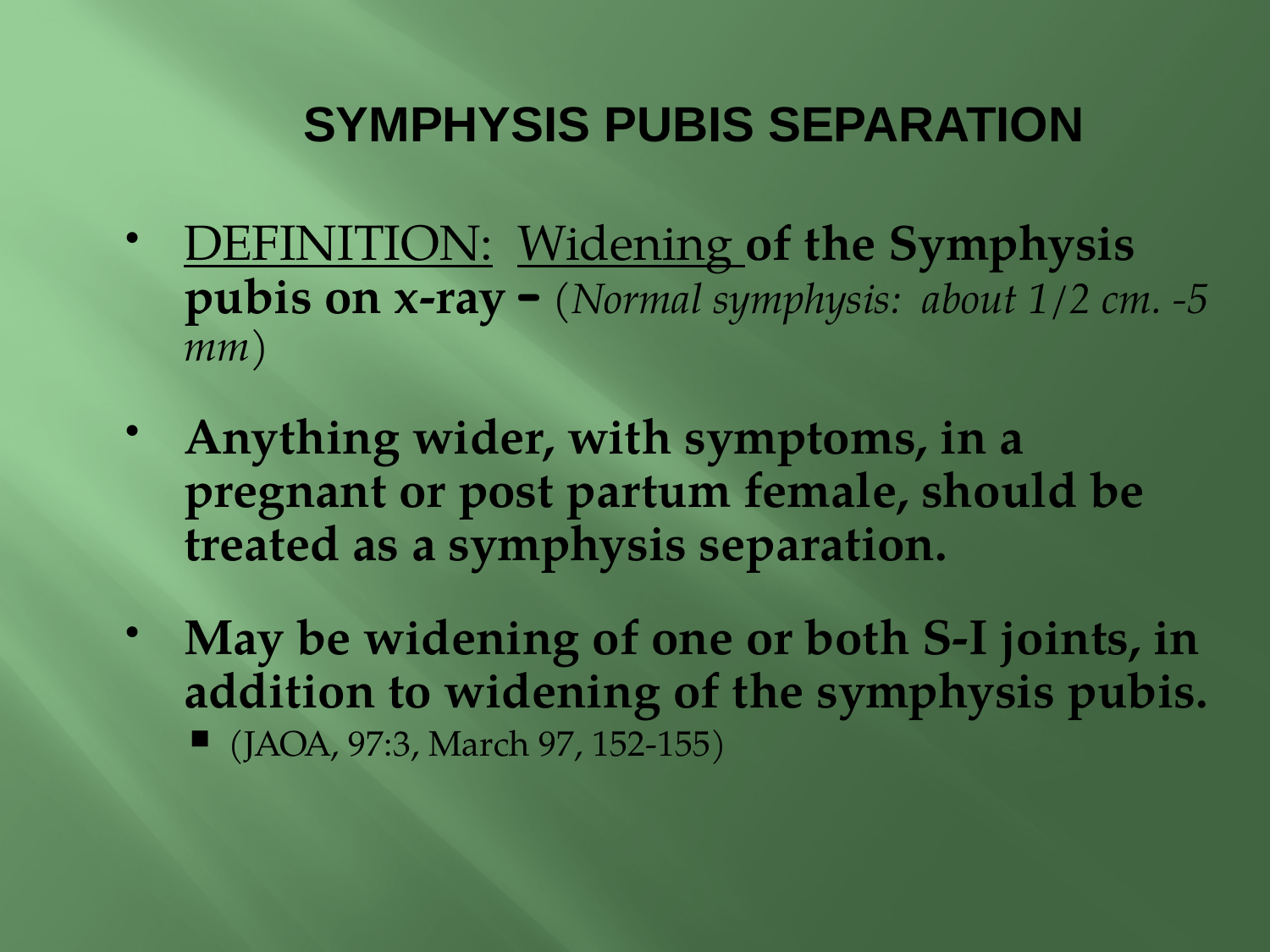

# SYMPHYSIS PUBIS SEPARATION
DEFINITION:  Widening of the Symphysis pubis on x-ray – (Normal symphysis:  about 1/2 cm. -5 mm)

Anything wider, with symptoms, in a pregnant or post partum female, should be treated as a symphysis separation.

May be widening of one or both S-I joints, in addition to widening of the symphysis pubis.
(JAOA, 97:3, March 97, 152-155)